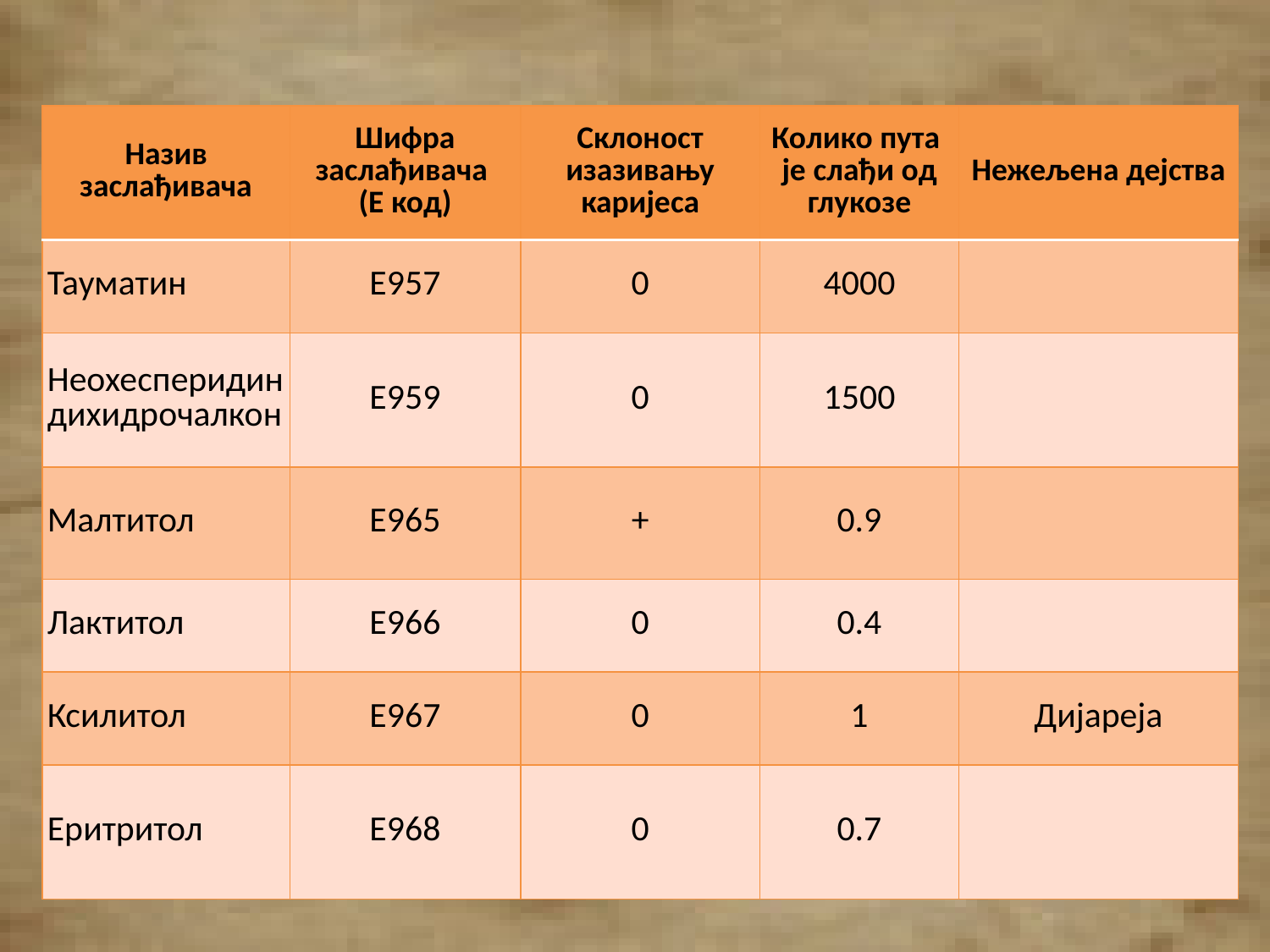

| Назив заслађивача | Шифра заслађивача (Е код) | Склоност изазивању каријеса | Колико пута је слађи од глукозе | Нежељена дејства |
| --- | --- | --- | --- | --- |
| Тауматин | Е957 | 0 | 4000 |  |
| Неохесперидин дихидрочалкон | Е959 | 0 | 1500 |  |
| Малтитол | Е965 | + | 0.9 |  |
| Лактитол | Е966 | 0 | 0.4 |  |
| Ксилитол | Е967 | 0 | 1 | Дијареја |
| Еритритол | Е968 | 0 | 0.7 |  |